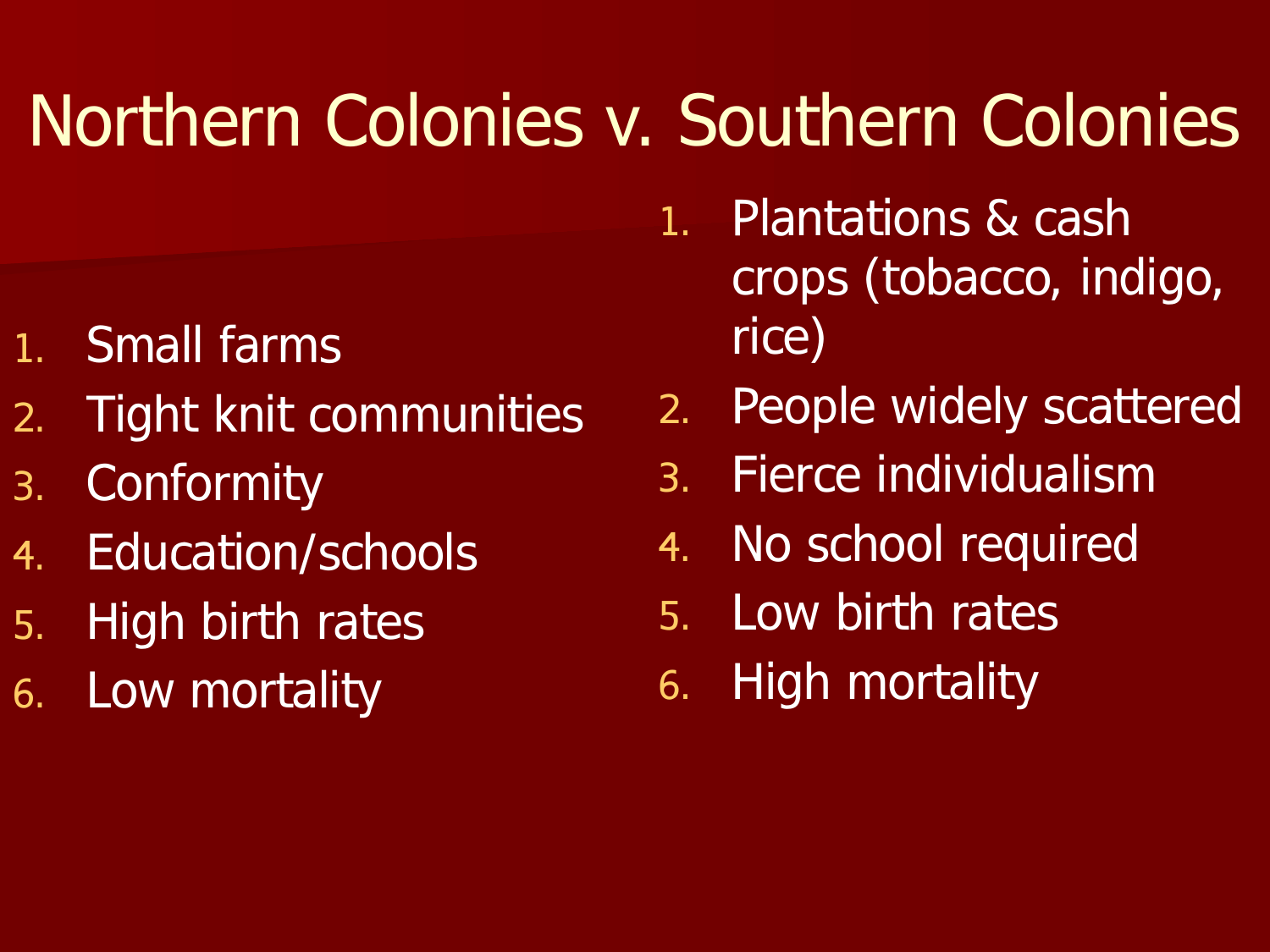

# Northern Colonies v. Southern Colonies
Plantations & cash crops (tobacco, indigo, rice)
People widely scattered
Fierce individualism
No school required
Low birth rates
High mortality
Small farms
Tight knit communities
Conformity
Education/schools
High birth rates
Low mortality